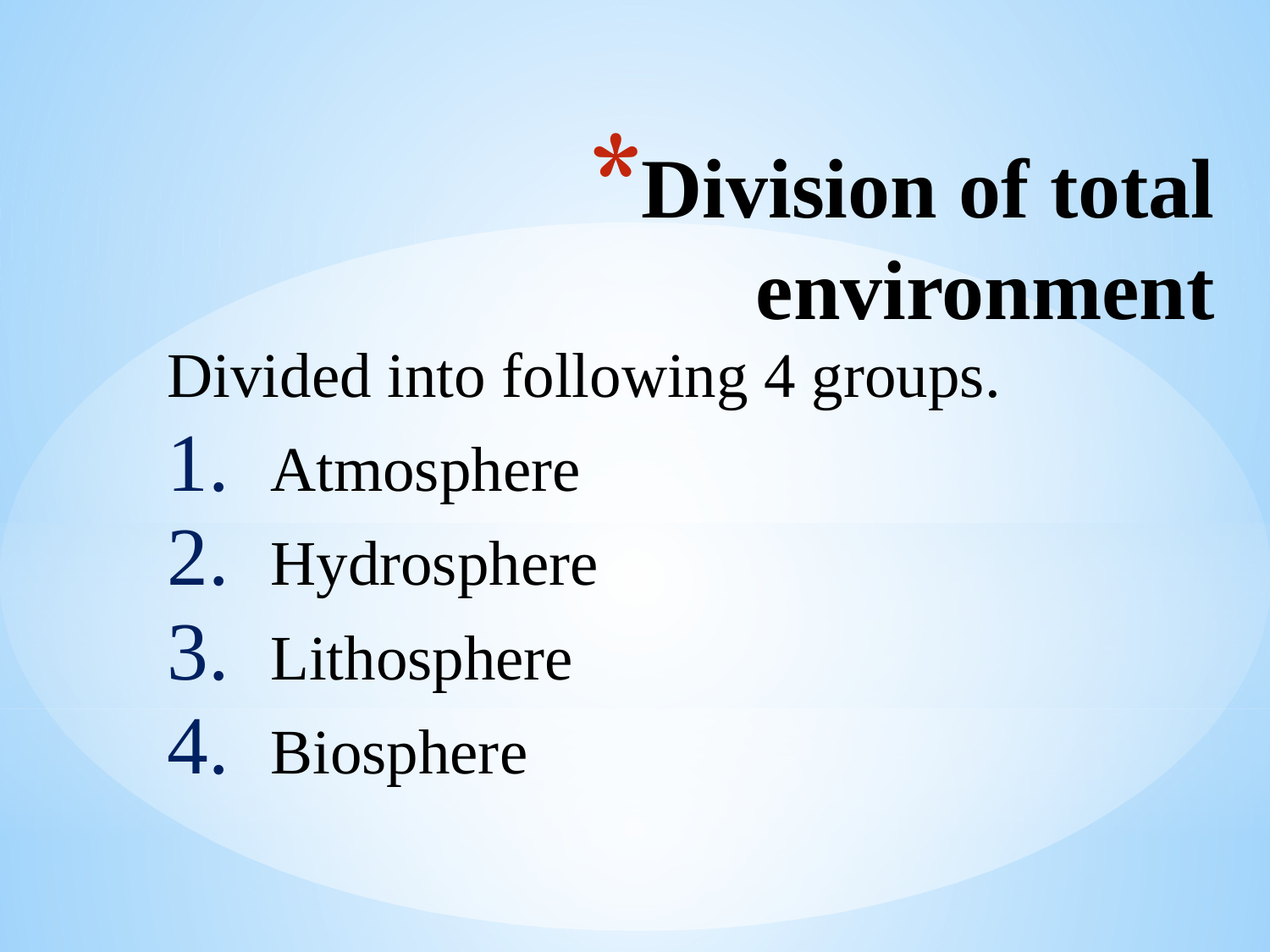

# Division of total environment
Divided into following 4 groups.
Atmosphere
Hydrosphere
Lithosphere
Biosphere